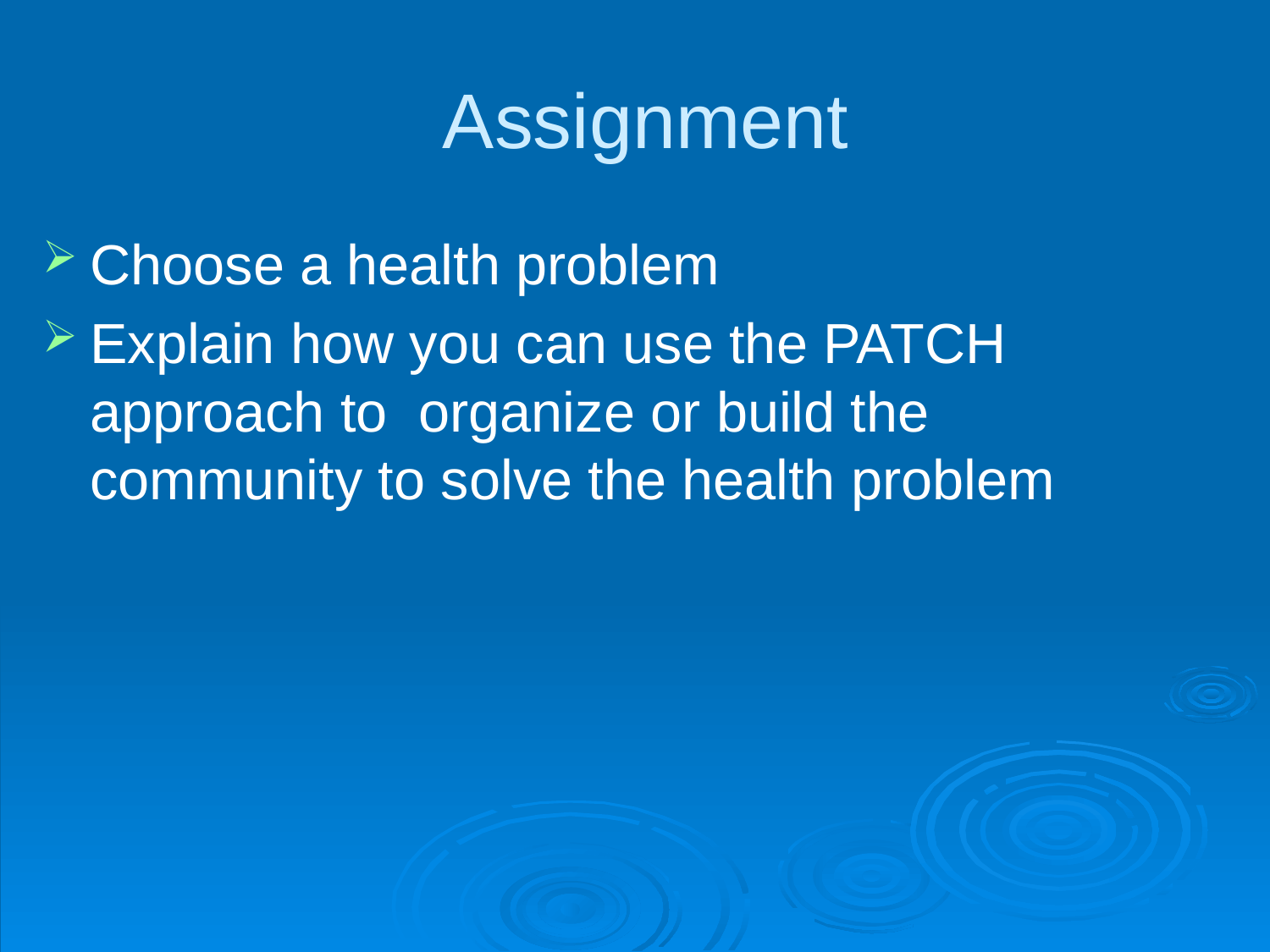

# Assignment
Choose a health problem
Explain how you can use the PATCH approach to  organize or build the community to solve the health problem